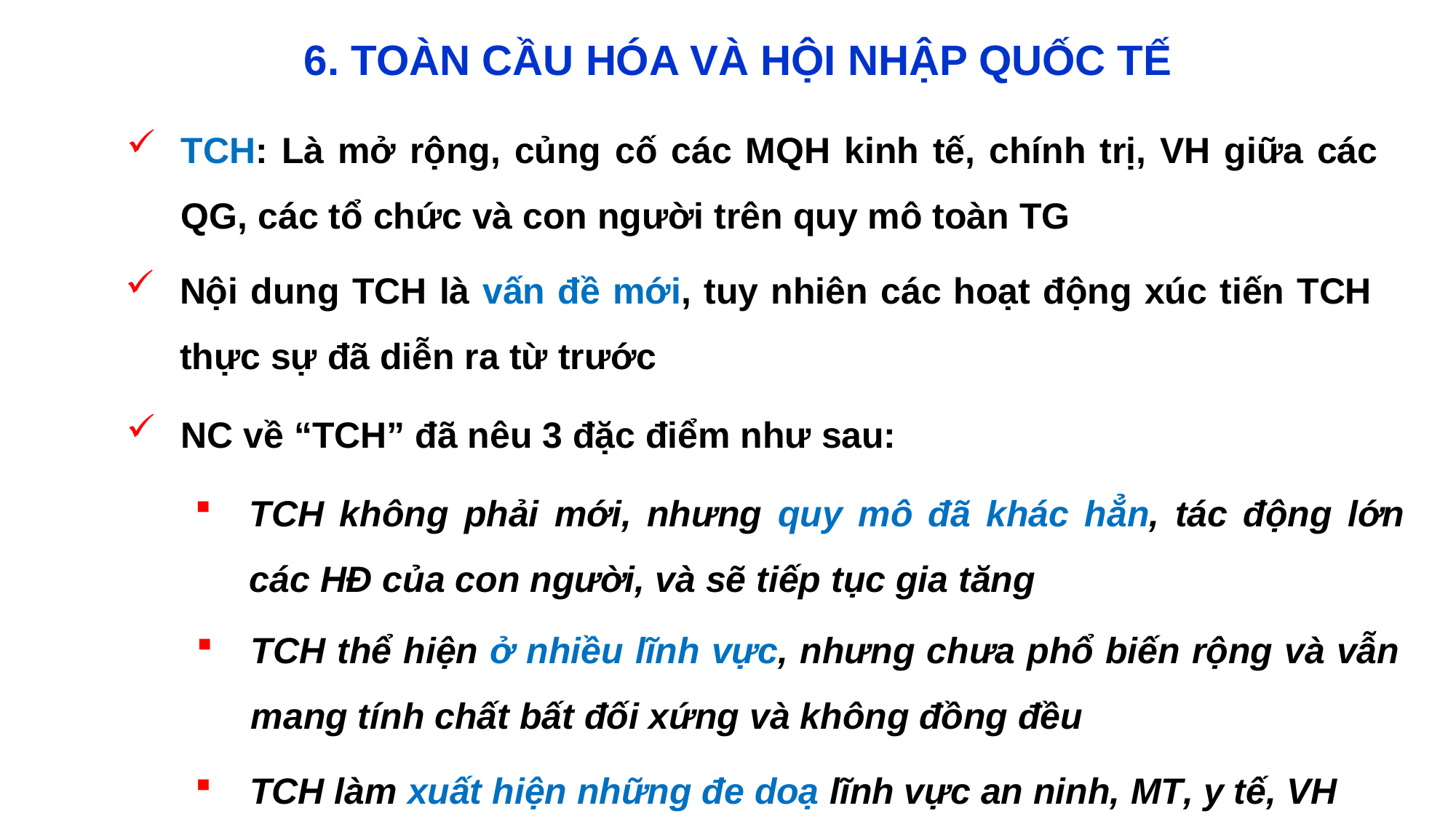

6. TOÀN CẦU HÓA VÀ HỘI NHẬP QUỐC TẾ
TCH: Là mở rộng, củng cố các MQH kinh tế, chính trị, VH giữa các QG, các tổ chức và con người trên quy mô toàn TG
Nội dung TCH là vấn đề mới, tuy nhiên các hoạt động xúc tiến TCH thực sự đã diễn ra từ trước
NC về “TCH” đã nêu 3 đặc điểm như sau:
TCH không phải mới, nhưng quy mô đã khác hẳn, tác động lớn các HĐ của con người, và sẽ tiếp tục gia tăng
TCH thể hiện ở nhiều lĩnh vực, nhưng chưa phổ biến rộng và vẫn mang tính chất bất đối xứng và không đồng đều
TCH làm xuất hiện những đe doạ lĩnh vực an ninh, MT, y tế, VH